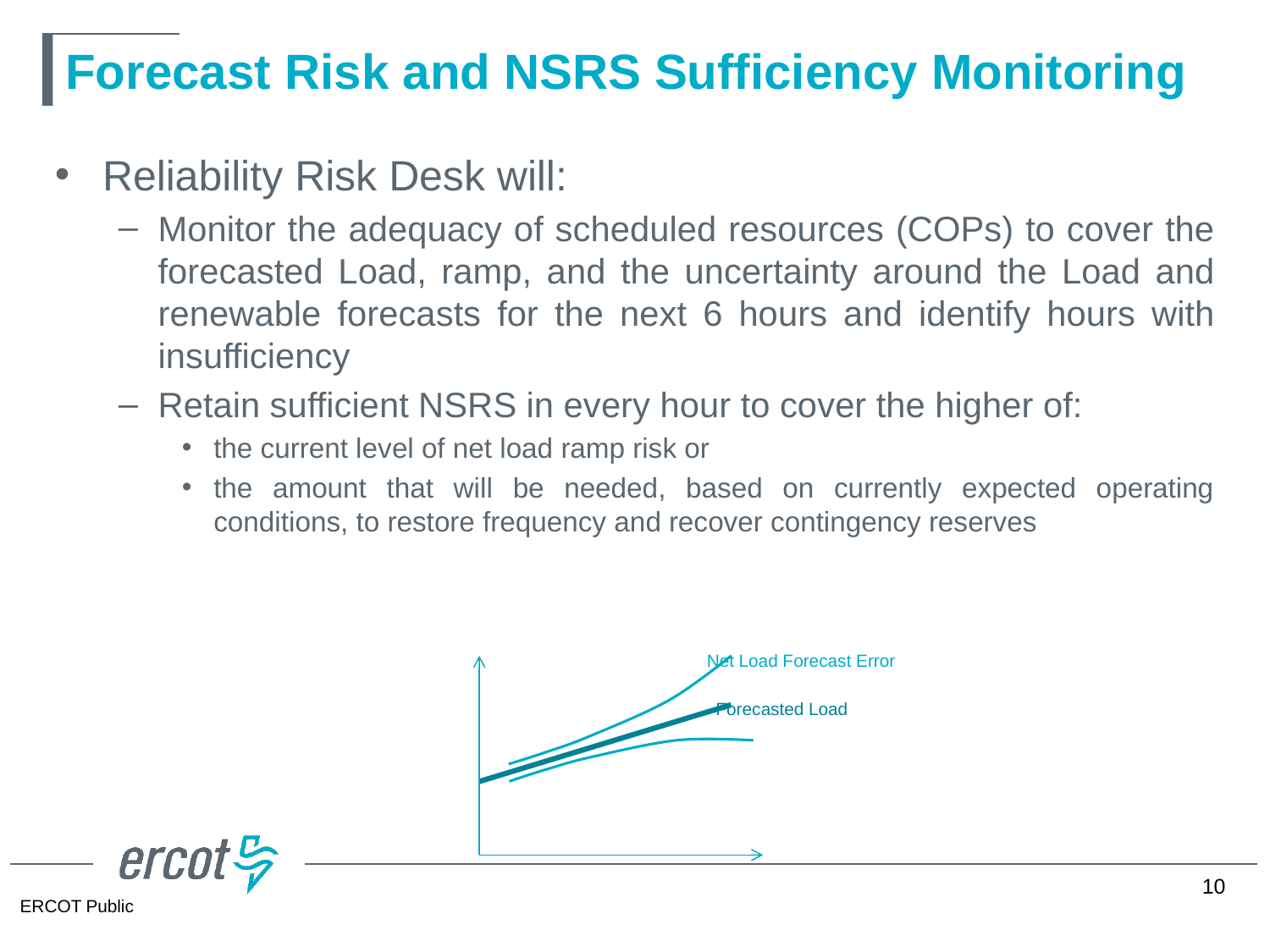

# Forecast Risk and NSRS Sufficiency Monitoring
Reliability Risk Desk will:
Monitor the adequacy of scheduled resources (COPs) to cover the forecasted Load, ramp, and the uncertainty around the Load and renewable forecasts for the next 6 hours and identify hours with insufficiency
Retain sufficient NSRS in every hour to cover the higher of:
the current level of net load ramp risk or
the amount that will be needed, based on currently expected operating conditions, to restore frequency and recover contingency reserves

Net Load Forecast Error

Forecasted Load

10